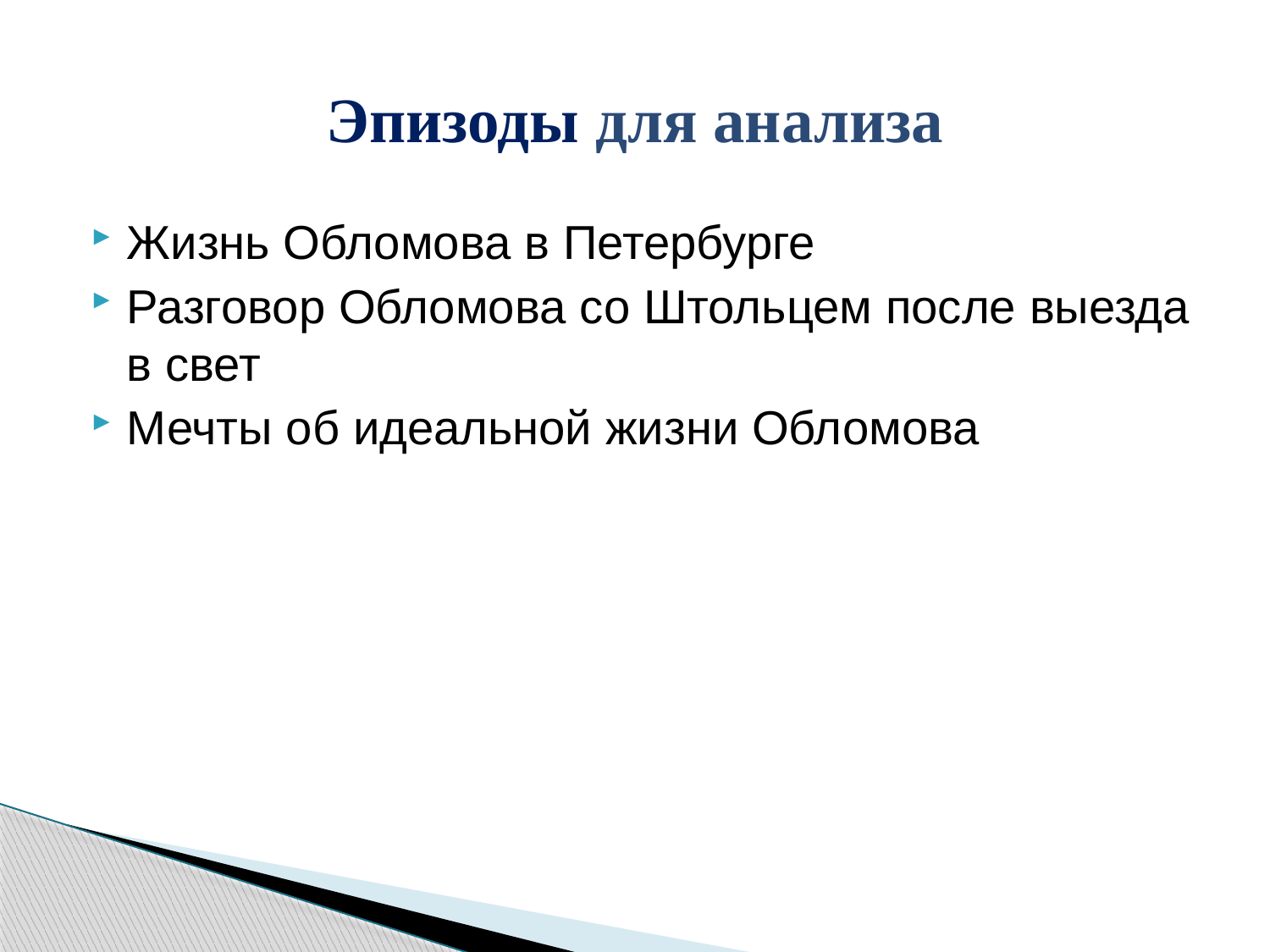

# Эпизоды для анализа
Жизнь Обломова в Петербурге
Разговор Обломова со Штольцем после выезда в свет
Мечты об идеальной жизни Обломова